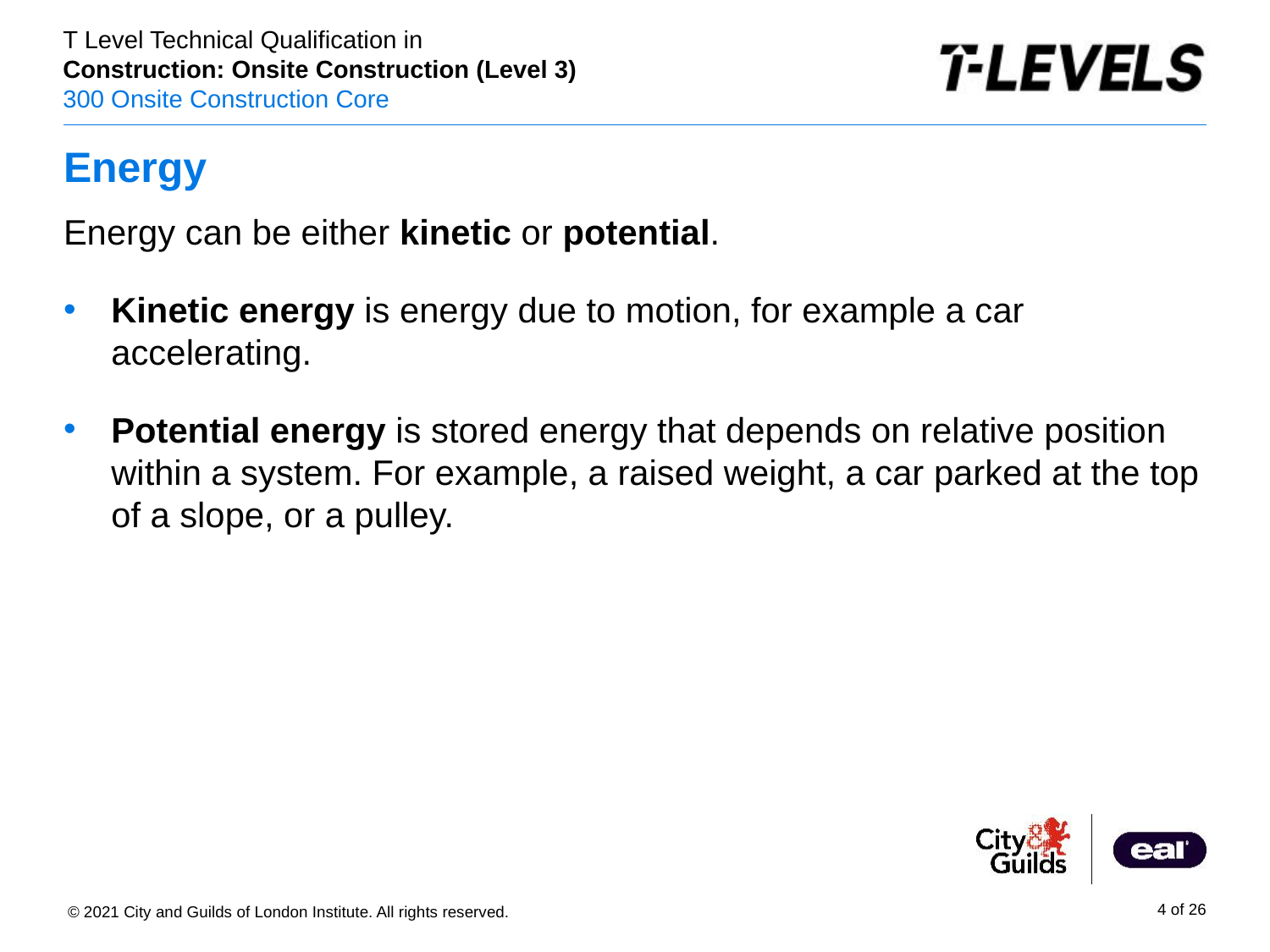

# Energy
Energy can be either kinetic or potential.
Kinetic energy is energy due to motion, for example a car accelerating.
Potential energy is stored energy that depends on relative position within a system. For example, a raised weight, a car parked at the top of a slope, or a pulley.